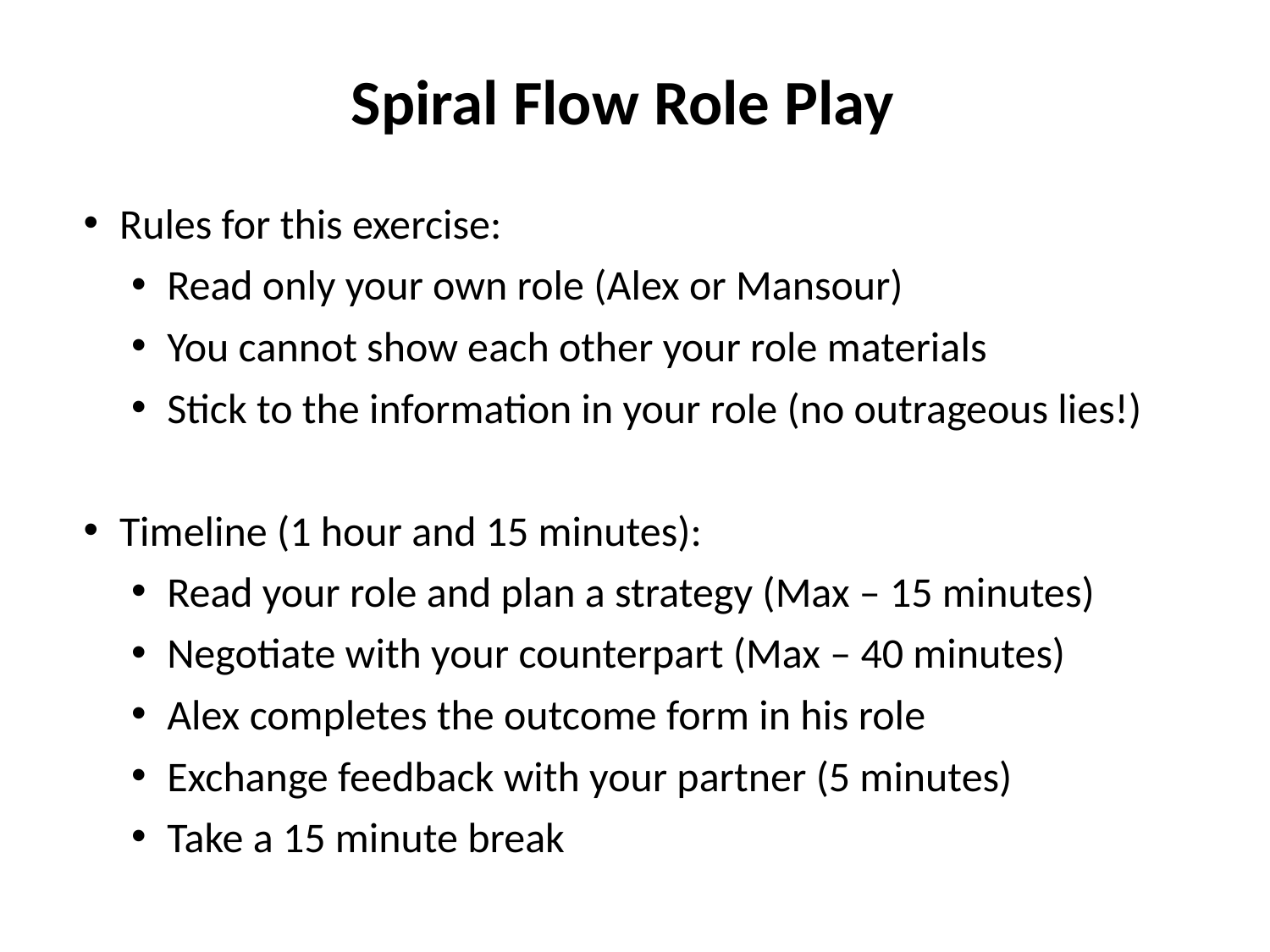

# Spiral Flow Role Play

Rules for this exercise:
Read only your own role (Alex or Mansour)
You cannot show each other your role materials
Stick to the information in your role (no outrageous lies!)

Timeline (1 hour and 15 minutes):
Read your role and plan a strategy (Max – 15 minutes)
Negotiate with your counterpart (Max – 40 minutes)
Alex completes the outcome form in his role
Exchange feedback with your partner (5 minutes)
Take a 15 minute break